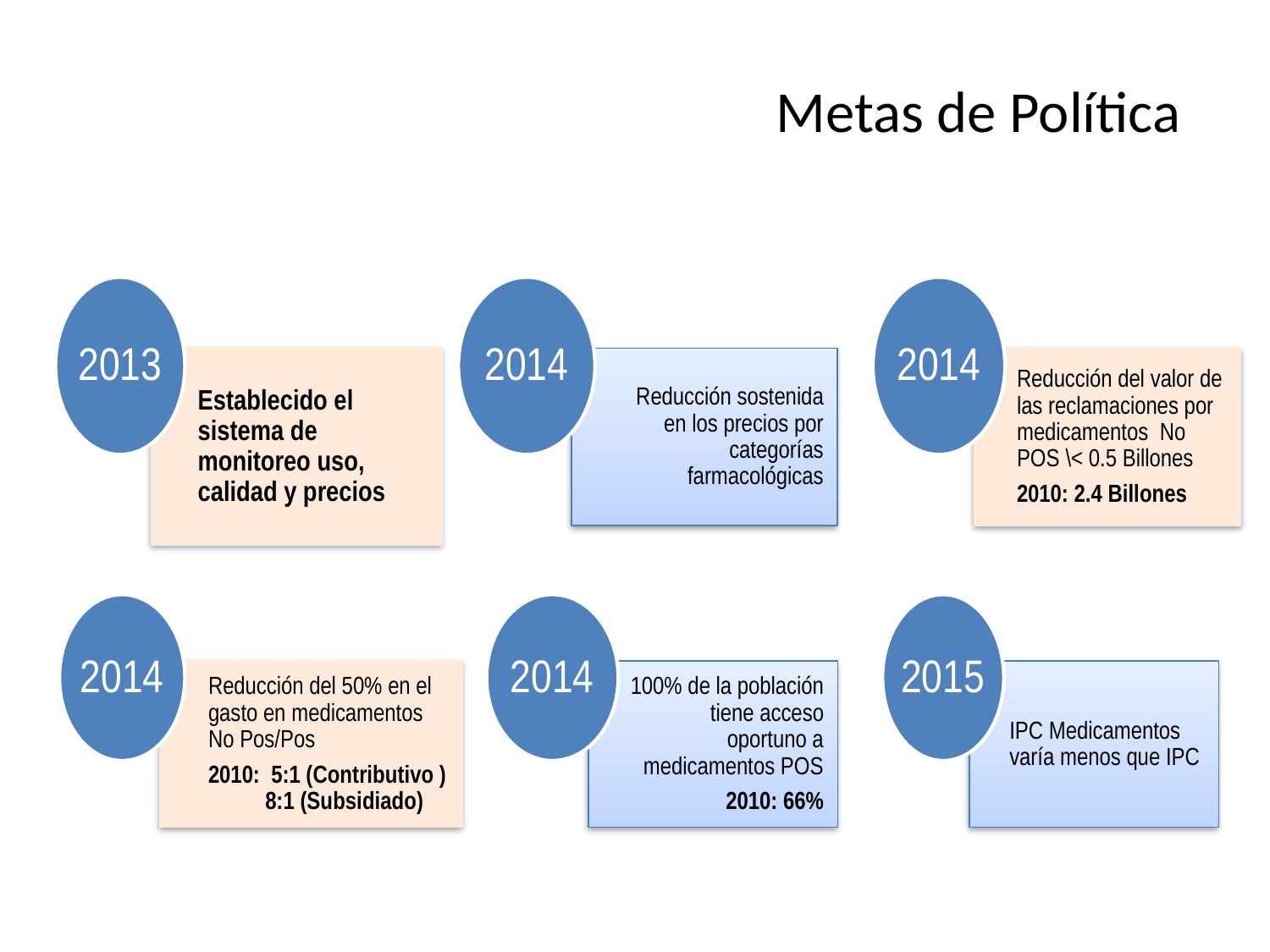

# Metas de Política

Establecido el sistema de monitoreo uso, calidad y precios
2013
Reducción sostenida en los precios por categorías farmacológicas
2014
Reducción del valor de las reclamaciones por medicamentos  No POS \< 0.5 Billones
2010: 2.4 Billones
2014
Reducción del 50% en el gasto en medicamentos No Pos/Pos
2010:  5:1 (Contributivo )           8:1 (Subsidiado)
2014
100% de la población tiene acceso oportuno a medicamentos POS
2010: 66%
2014
IPC Medicamentos varía menos que IPC
2015